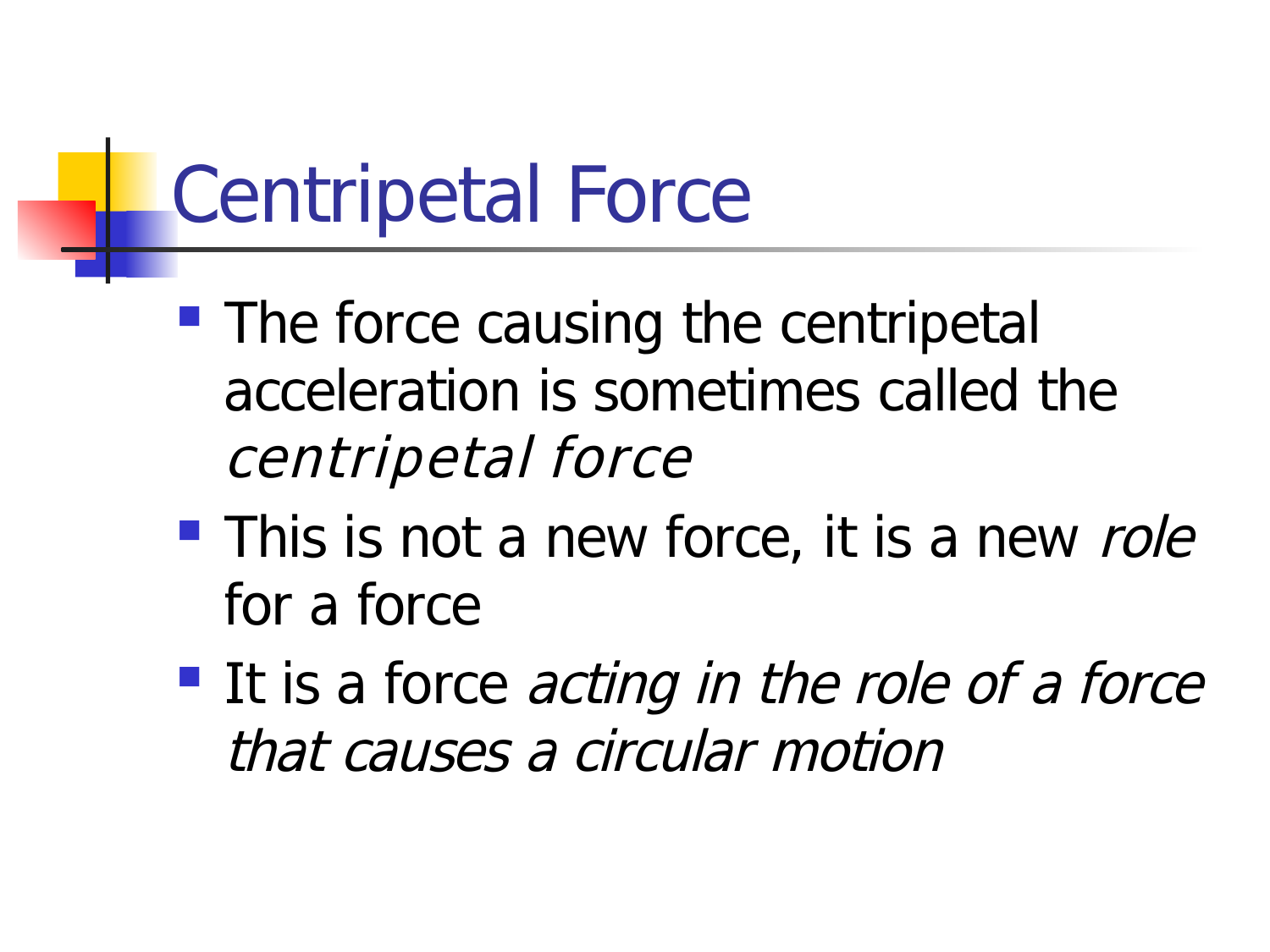

# Centripetal Force
The force causing the centripetal acceleration is sometimes called the centripetal force
This is not a new force, it is a new role for a force
It is a force acting in the role of a force that causes a circular motion